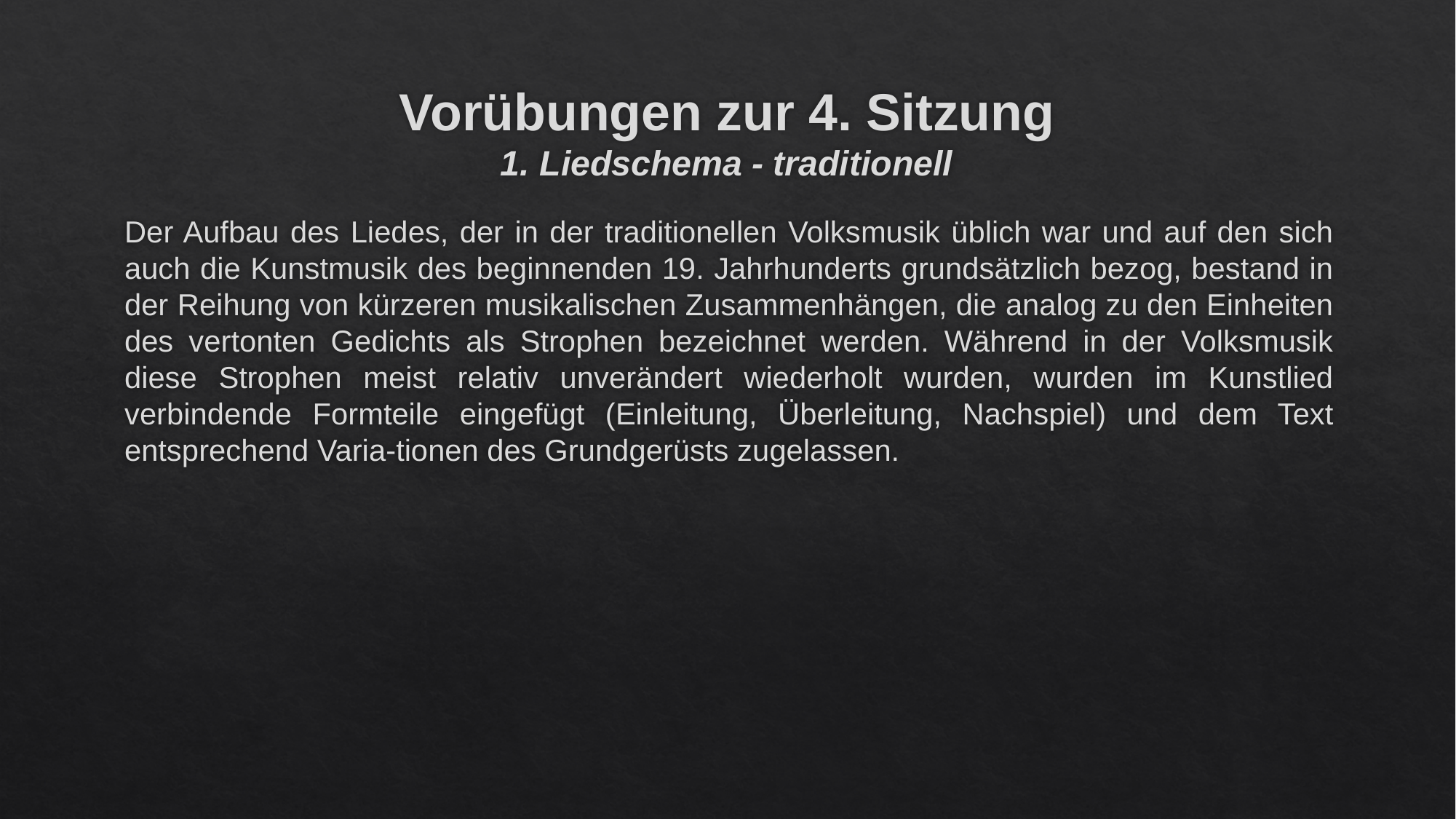

# Vorübungen zur 4. Sitzung 1. Liedschema - traditionell
Der Aufbau des Liedes, der in der traditionellen Volksmusik üblich war und auf den sich auch die Kunstmusik des beginnenden 19. Jahrhunderts grundsätzlich bezog, bestand in der Reihung von kürzeren musikalischen Zusammenhängen, die analog zu den Einheiten des vertonten Gedichts als Strophen bezeichnet werden. Während in der Volksmusik diese Strophen meist relativ unverändert wiederholt wurden, wurden im Kunstlied verbindende Formteile eingefügt (Einleitung, Überleitung, Nachspiel) und dem Text entsprechend Varia-tionen des Grundgerüsts zugelassen.